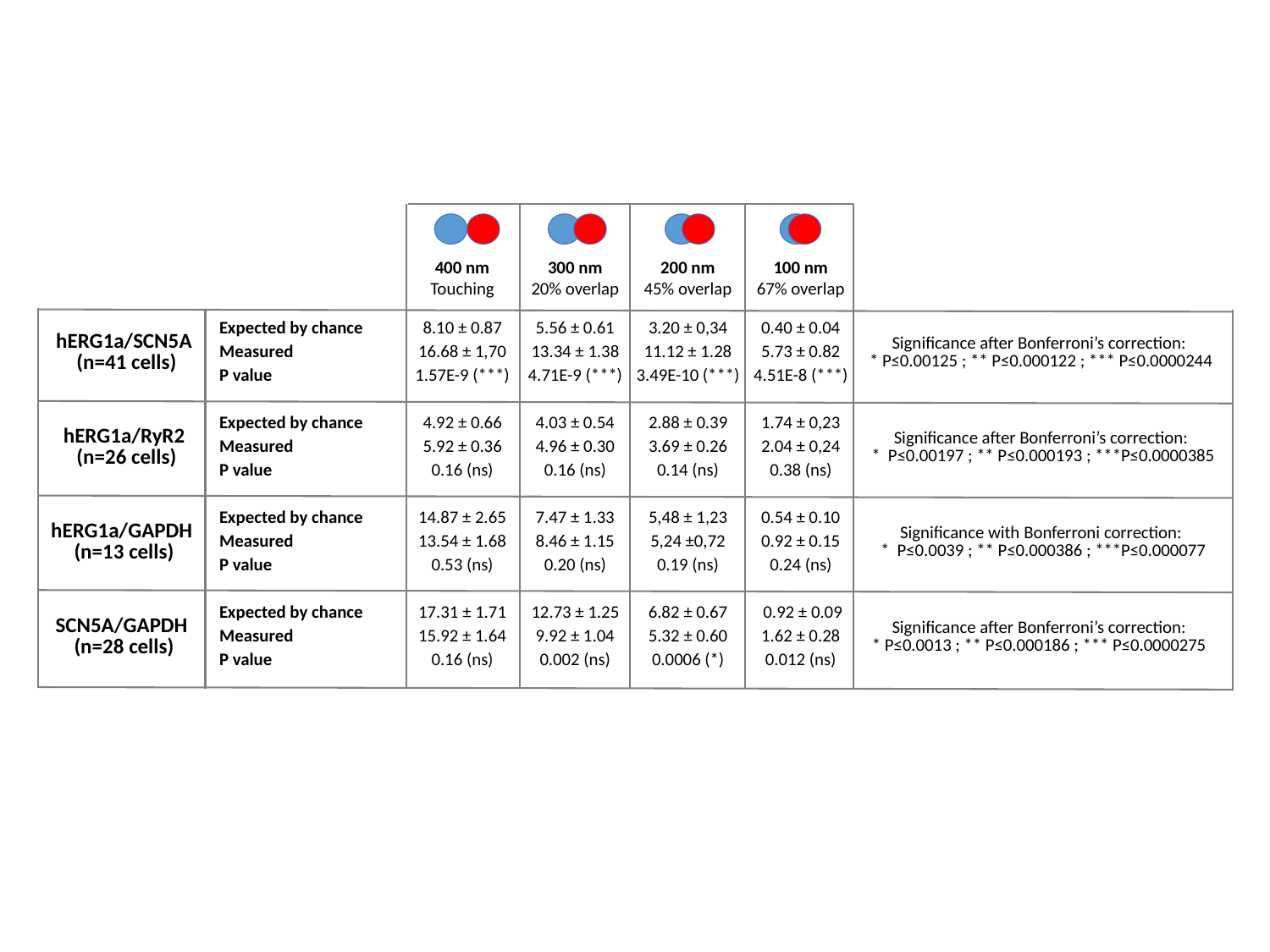

|  |  | 400 nm | 300 nm | 200 nm | 100 nm |  |
| --- | --- | --- | --- | --- | --- | --- |
|  |  | Touching | 20% overlap | 45% overlap | 67% overlap |  |
| hERG1a/SCN5A (n=41 cells) | Expected by chance | 8.10 ± 0.87 | 5.56 ± 0.61 | 3.20 ± 0,34 | 0.40 ± 0.04 | Significance after Bonferroni’s correction: \* P≤0.00125 ; \*\* P≤0.000122 ; \*\*\* P≤0.0000244 |
|  | Measured | 16.68 ± 1,70 | 13.34 ± 1.38 | 11.12 ± 1.28 | 5.73 ± 0.82 |  |
|  | P value | 1.57E-9 (\*\*\*) | 4.71E-9 (\*\*\*) | 3.49E-10 (\*\*\*) | 4.51E-8 (\*\*\*) |  |
|  |  |  |  |  |  |  |
| hERG1a/RyR2 (n=26 cells) | Expected by chance | 4.92 ± 0.66 | 4.03 ± 0.54 | 2.88 ± 0.39 | 1.74 ± 0,23 | Significance after Bonferroni’s correction: \* P≤0.00197 ; \*\* P≤0.000193 ; \*\*\*P≤0.0000385 |
|  | Measured | 5.92 ± 0.36 | 4.96 ± 0.30 | 3.69 ± 0.26 | 2.04 ± 0,24 |  |
|  | P value | 0.16 (ns) | 0.16 (ns) | 0.14 (ns) | 0.38 (ns) |  |
|  |  |  |  |  |  |  |
| hERG1a/GAPDH (n=13 cells) | Expected by chance | 14.87 ± 2.65 | 7.47 ± 1.33 | 5,48 ± 1,23 | 0.54 ± 0.10 | Significance with Bonferroni correction: \* P≤0.0039 ; \*\* P≤0.000386 ; \*\*\*P≤0.000077 |
|  | Measured | 13.54 ± 1.68 | 8.46 ± 1.15 | 5,24 ±0,72 | 0.92 ± 0.15 |  |
|  | P value | 0.53 (ns) | 0.20 (ns) | 0.19 (ns) | 0.24 (ns) |  |
|  |  |  |  |  |  |  |
| SCN5A/GAPDH (n=28 cells) | Expected by chance | 17.31 ± 1.71 | 12.73 ± 1.25 | 6.82 ± 0.67 | 0.92 ± 0.09 | Significance after Bonferroni’s correction: \* P≤0.0013 ; \*\* P≤0.000186 ; \*\*\* P≤0.0000275 |
|  | Measured | 15.92 ± 1.64 | 9.92 ± 1.04 | 5.32 ± 0.60 | 1.62 ± 0.28 |  |
|  | P value | 0.16 (ns) | 0.002 (ns) | 0.0006 (\*) | 0.012 (ns) |  |